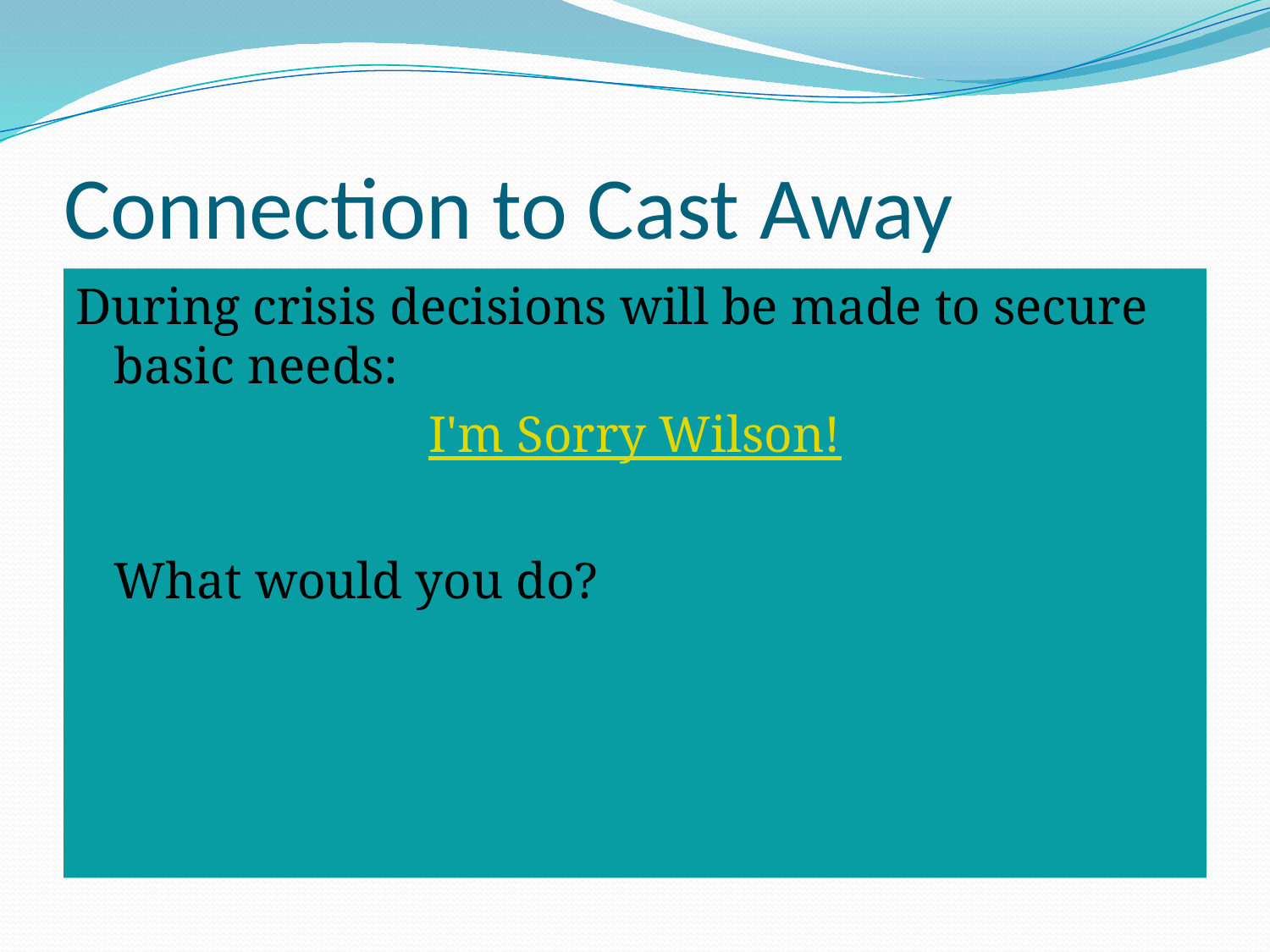

# Connection to Cast Away
During crisis decisions will be made to secure basic needs:
I'm Sorry Wilson!

	What would you do?